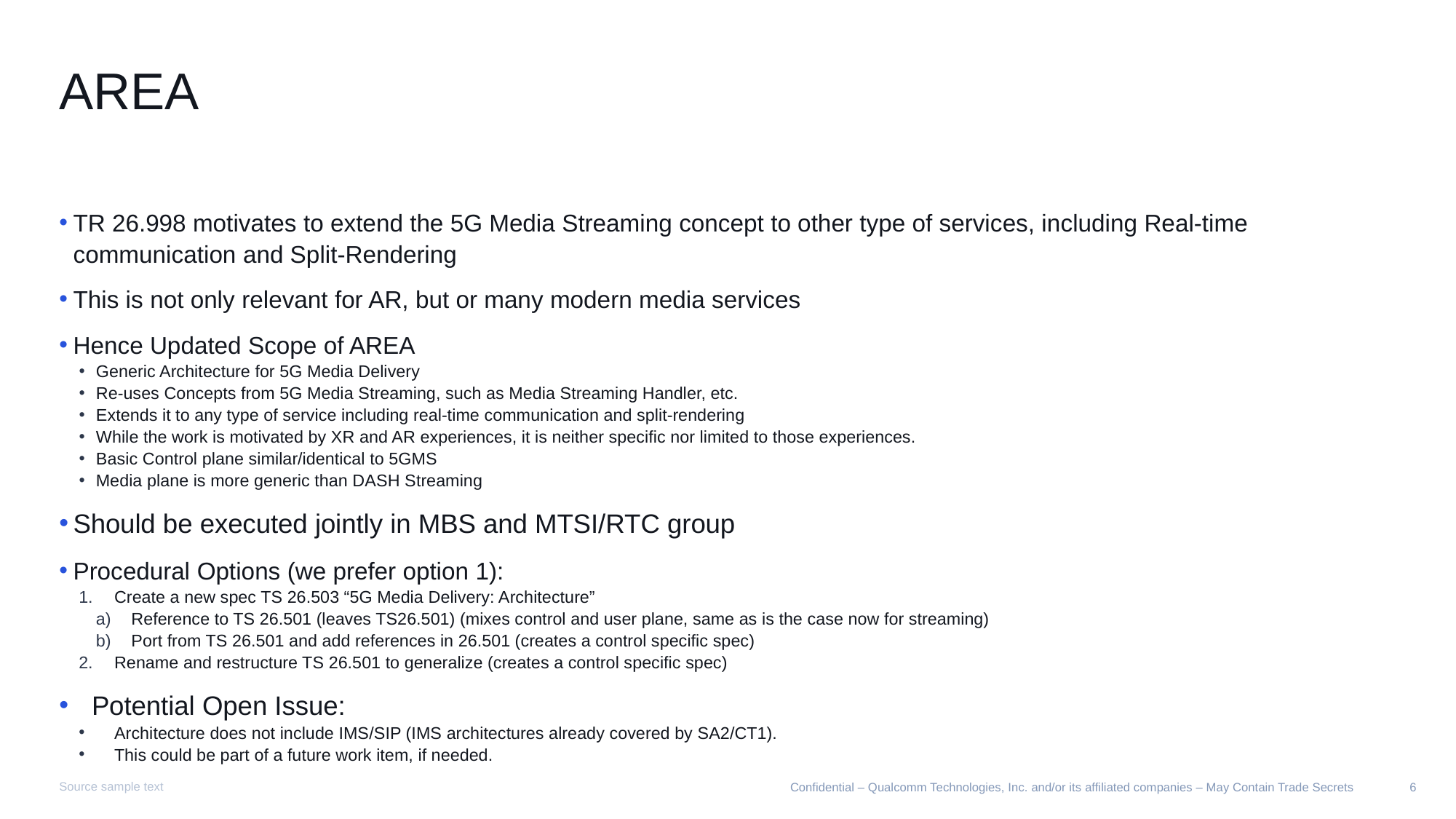

# AREA

TR 26.998 motivates to extend the 5G Media Streaming concept to other type of services, including Real-time communication and Split-Rendering
This is not only relevant for AR, but or many modern media services
Hence Updated Scope of AREA
Generic Architecture for 5G Media Delivery
Re-uses Concepts from 5G Media Streaming, such as Media Streaming Handler, etc.
Extends it to any type of service including real-time communication and split-rendering
While the work is motivated by XR and AR experiences, it is neither specific nor limited to those experiences.
Basic Control plane similar/identical to 5GMS
Media plane is more generic than DASH Streaming
Should be executed jointly in MBS and MTSI/RTC group
Procedural Options (we prefer option 1):
Create a new spec TS 26.503 “5G Media Delivery: Architecture”
Reference to TS 26.501 (leaves TS26.501) (mixes control and user plane, same as is the case now for streaming)
Port from TS 26.501 and add references in 26.501 (creates a control specific spec)
Rename and restructure TS 26.501 to generalize (creates a control specific spec)
Potential Open Issue:
Architecture does not include IMS/SIP (IMS architectures already covered by SA2/CT1).
This could be part of a future work item, if needed.
Source sample text